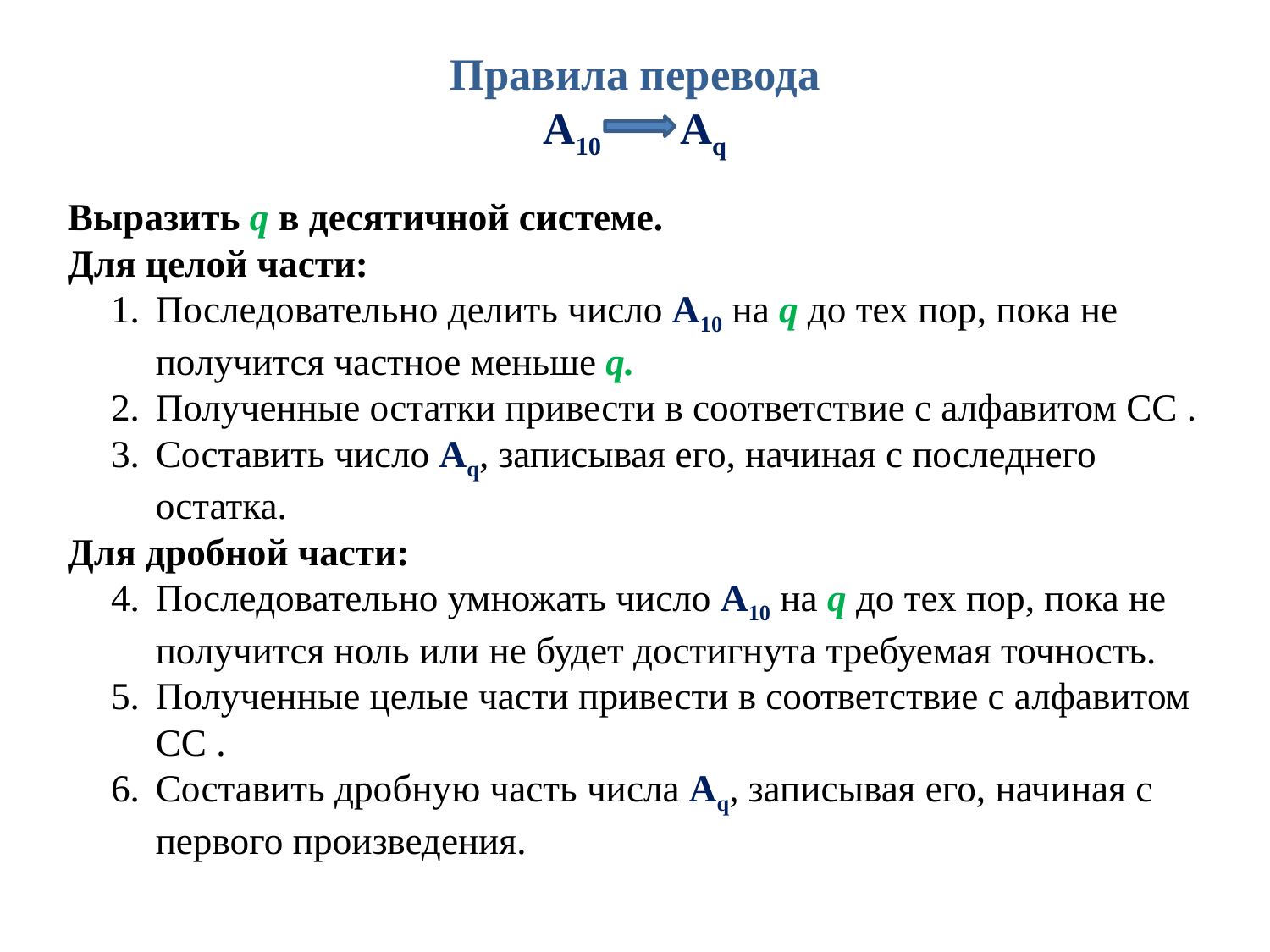

Правила перевода
А10       Аq

Выразить q в десятичной системе.
Для целой части:
Последовательно делить число А10 на q до тех пор, пока не получится частное меньше q.
Полученные остатки привести в соответствие с алфавитом СС .
Составить число Аq, записывая его, начиная с последнего остатка.
Для дробной части:
Последовательно умножать число А10 на q до тех пор, пока не получится ноль или не будет достигнута требуемая точность.
Полученные целые части привести в соответствие с алфавитом СС .
Составить дробную часть числа Аq, записывая его, начиная с первого произведения.